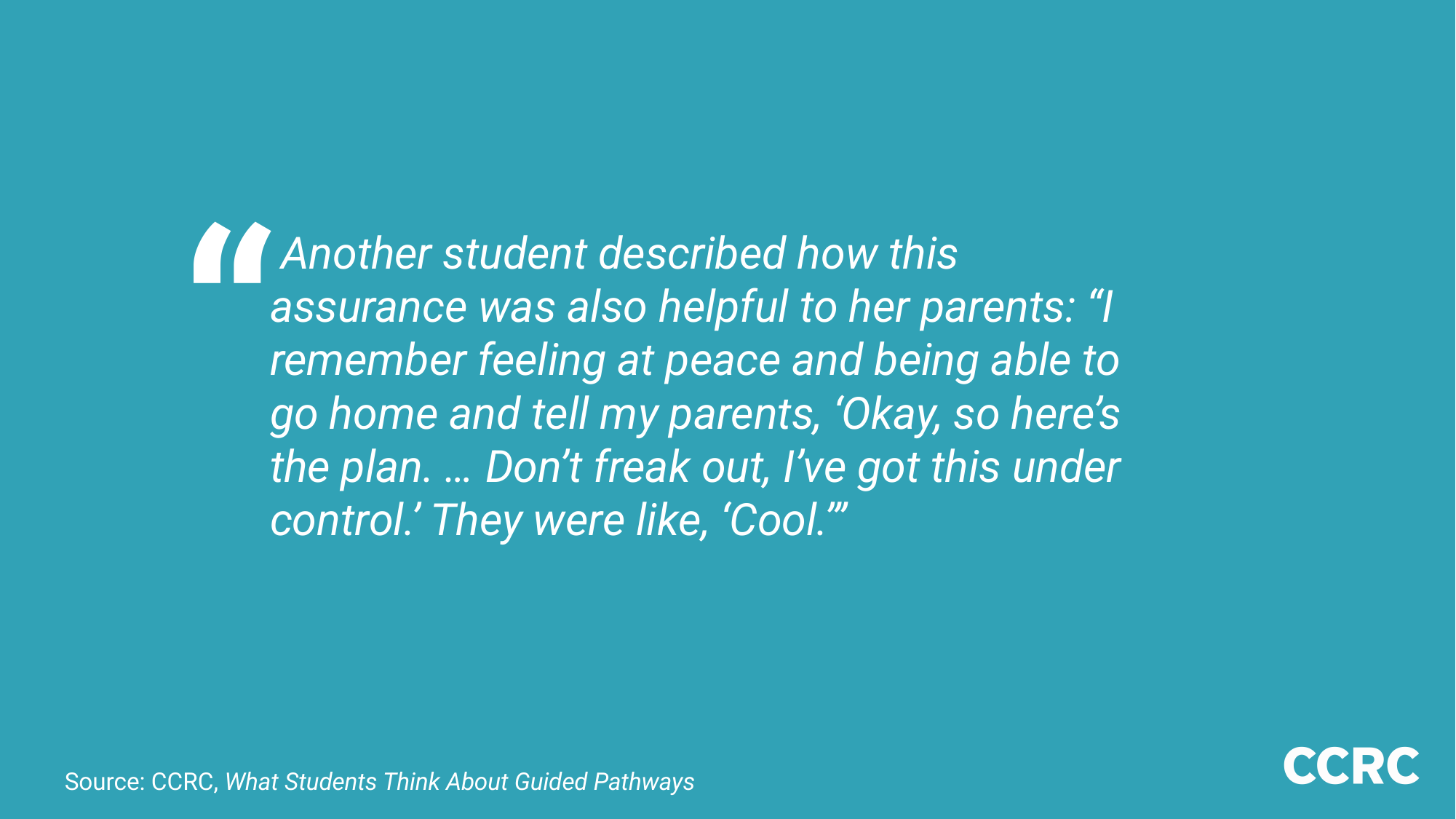

Fourth quote
 Another student described how this assurance was also helpful to her parents: “I remember feeling at peace and being able to go home and tell my parents, ‘Okay, so here’s the plan. … Don’t freak out, I’ve got this under control.’ They were like, ‘Cool.’”

Source: CCRC, What Students Think About Guided Pathways